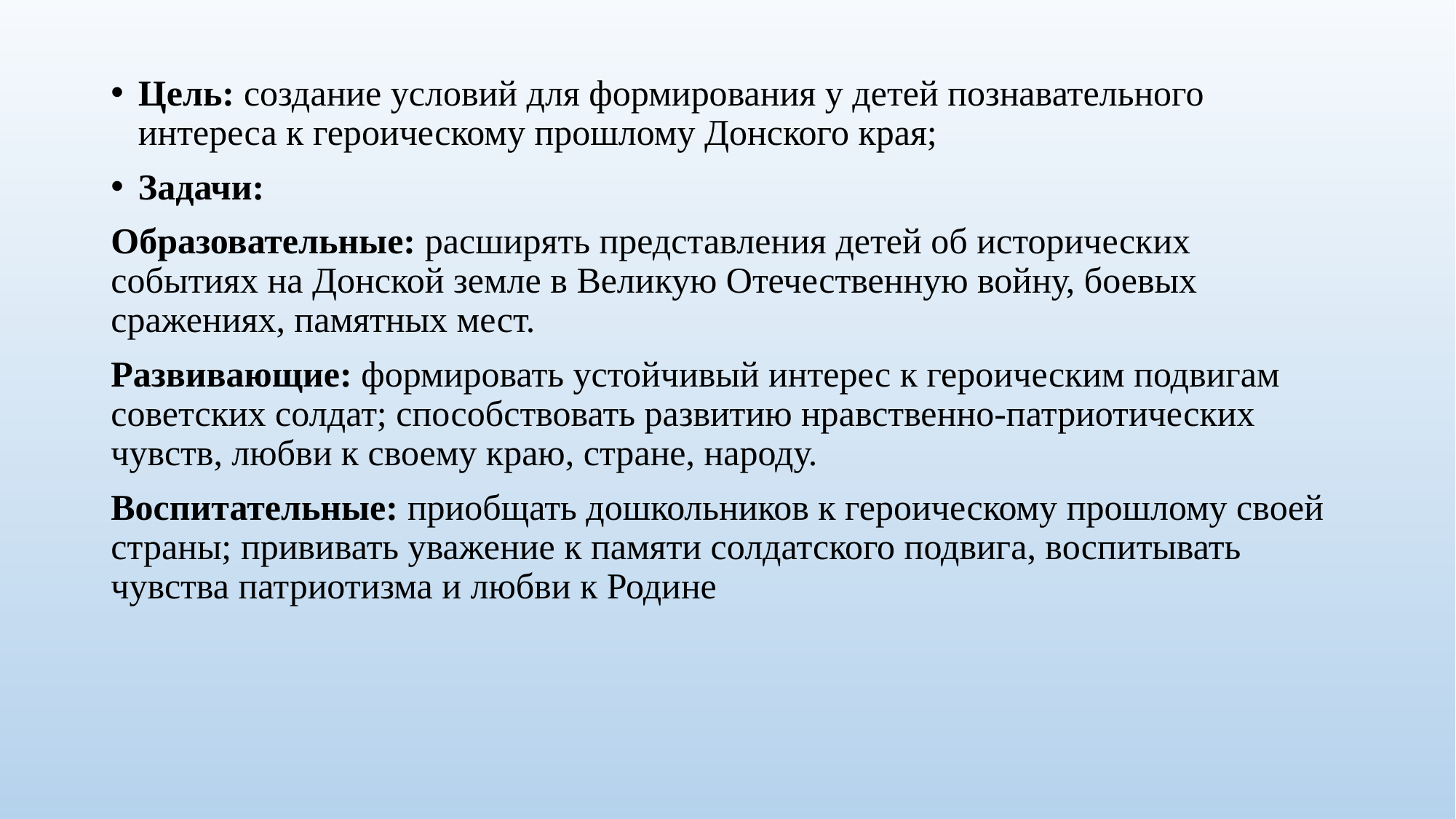

Цель: создание условий для формирования у детей познавательного интереса к героическому прошлому Донского края;
Задачи:
Образовательные: расширять представления детей об исторических событиях на Донской земле в Великую Отечественную войну, боевых сражениях, памятных мест.
Развивающие: формировать устойчивый интерес к героическим подвигам советских солдат; способствовать развитию нравственно-патриотических чувств, любви к своему краю, стране, народу.
Воспитательные: приобщать дошкольников к героическому прошлому своей страны; прививать уважение к памяти солдатского подвига, воспитывать чувства патриотизма и любви к Родине